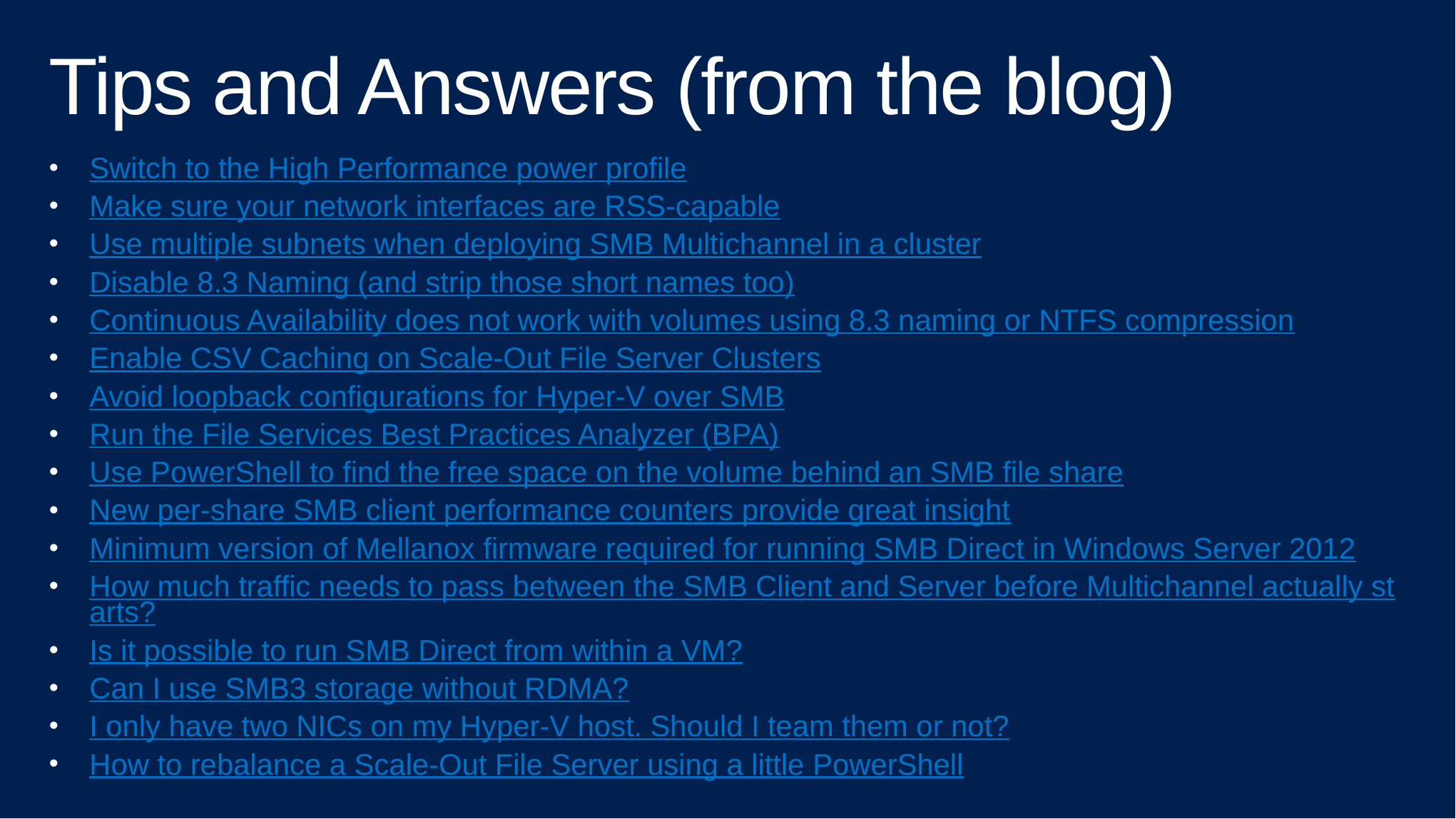

# Tips and Answers (from the blog)
Switch to the High Performance power profile
Make sure your network interfaces are RSS-capable
Use multiple subnets when deploying SMB Multichannel in a cluster
Disable 8.3 Naming (and strip those short names too)
Continuous Availability does not work with volumes using 8.3 naming or NTFS compression
Enable CSV Caching on Scale-Out File Server Clusters
Avoid loopback configurations for Hyper-V over SMB
Run the File Services Best Practices Analyzer (BPA)
Use PowerShell to find the free space on the volume behind an SMB file share
New per-share SMB client performance counters provide great insight
Minimum version of Mellanox firmware required for running SMB Direct in Windows Server 2012
How much traffic needs to pass between the SMB Client and Server before Multichannel actually starts?
Is it possible to run SMB Direct from within a VM?
Can I use SMB3 storage without RDMA?
I only have two NICs on my Hyper-V host. Should I team them or not?
How to rebalance a Scale-Out File Server using a little PowerShell